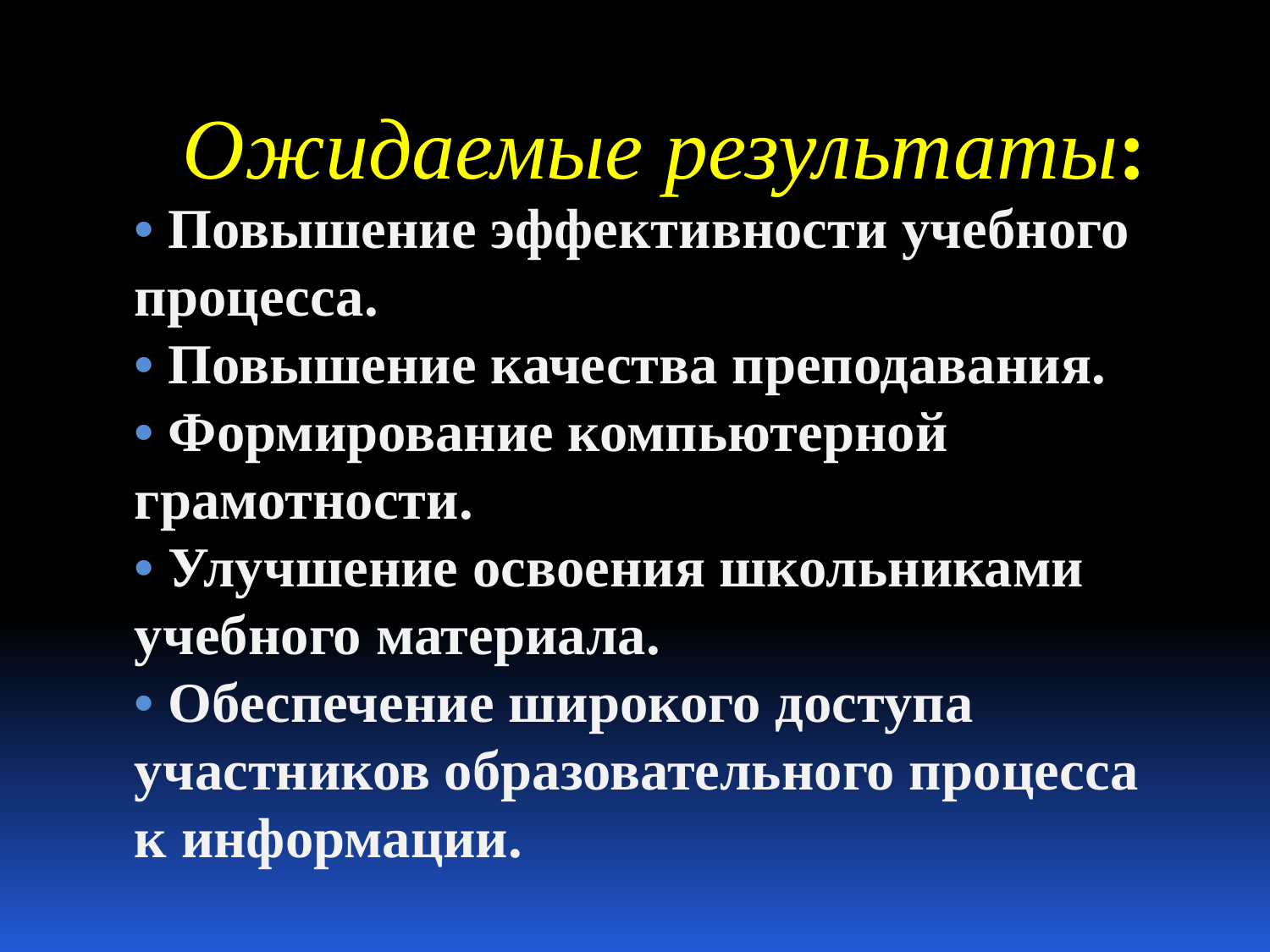

Ожидаемые результаты:
• Повышение эффективности учебного процесса.
• Повышение качества преподавания.
• Формирование компьютерной грамотности.
• Улучшение освоения школьниками учебного материала.
• Обеспечение широкого доступа участников образовательного процесса к информации.